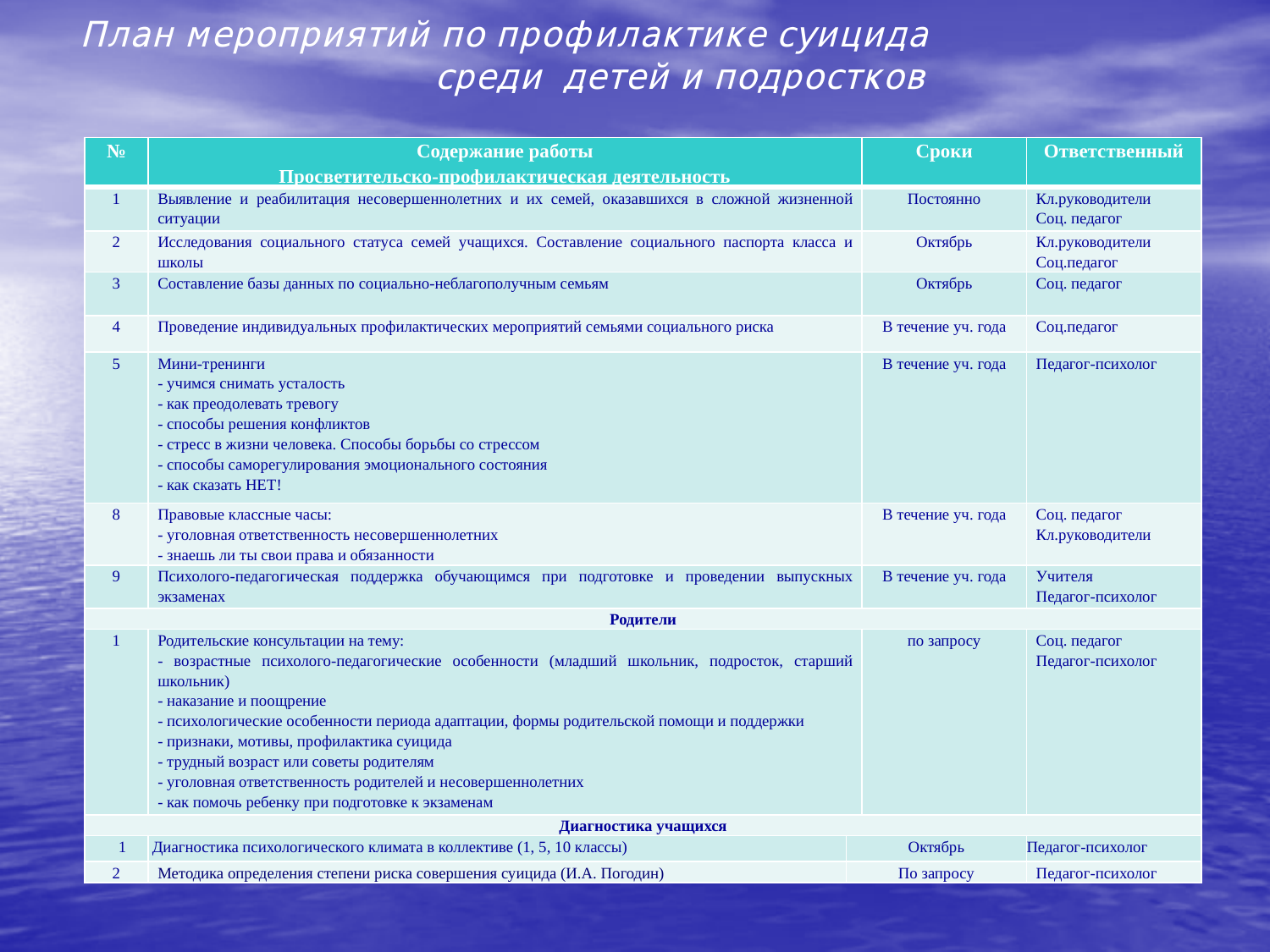

# План мероприятий по профилактике суицида                                   среди  детей и подростков
| № | Содержание работы Просветительско-профилактическая деятельность |  | Сроки | Ответственный |
| --- | --- | --- | --- | --- |
| 1 | Выявление и реабилитация несовершеннолетних и их семей, оказавшихся в сложной жизненной ситуации |  | Постоянно | Кл.руководители Соц. педагог |
| 2 | Исследования социального статуса семей учащихся. Составление социального паспорта класса и школы |  | Октябрь | Кл.руководители Соц.педагог |
| 3 | Составление базы данных по социально-неблагополучным семьям |  | Октябрь | Соц. педагог |
| 4 | Проведение индивидуальных профилактических мероприятий семьями социального риска |  | В течение уч. года | Соц.педагог |
| 5 | Мини-тренинги - учимся снимать усталость - как преодолевать тревогу - способы решения конфликтов - стресс в жизни человека. Способы борьбы со стрессом - способы саморегулирования эмоционального состояния - как сказать НЕТ! |  | В течение уч. года | Педагог-психолог |
| 8 | Правовые классные часы: - уголовная ответственность несовершеннолетних - знаешь ли ты свои права и обязанности |  | В течение уч. года | Соц. педагог Кл.руководители |
| 9 | Психолого-педагогическая поддержка обучающимся при подготовке и проведении выпускных экзаменах |  | В течение уч. года | Учителя Педагог-психолог |
| Родители |  |  |  |  |
| 1 | Родительские консультации на тему: - возрастные психолого-педагогические особенности (младший школьник, подросток, старший школьник) - наказание и поощрение - психологические особенности периода адаптации, формы родительской помощи и поддержки - признаки, мотивы, профилактика суицида - трудный возраст или советы родителям - уголовная ответственность родителей и несовершеннолетних - как помочь ребенку при подготовке к экзаменам |  | по запросу | Соц. педагог Педагог-психолог |
| Диагностика учащихся |  |  |  |  |
| 1 | Диагностика психологического климата в коллективе (1, 5, 10 классы) | Октябрь |  | Педагог-психолог |
| 2 | Методика определения степени риска совершения суицида (И.А. Погодин) | По запросу |  | Педагог-психолог |